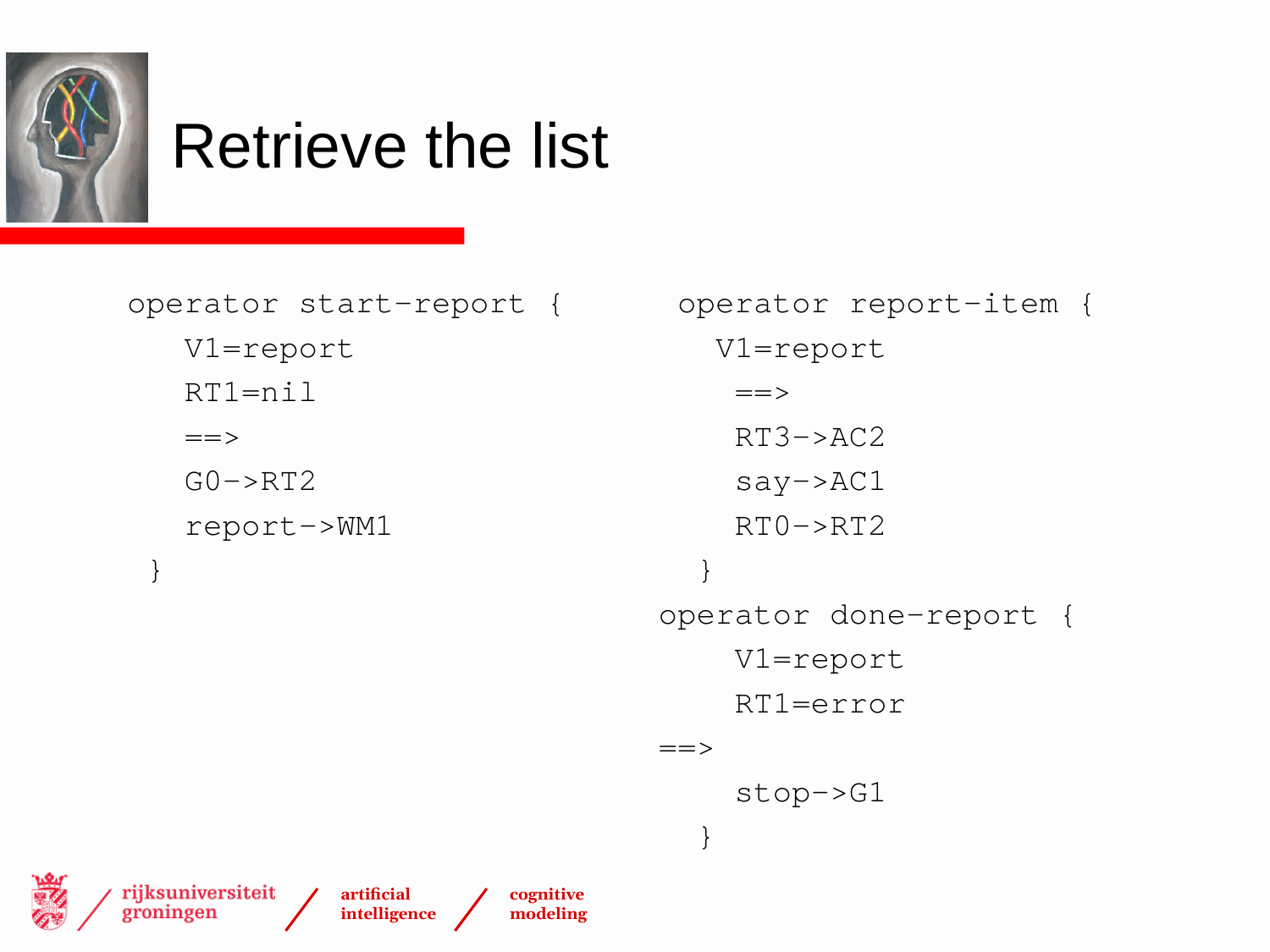

# Retrieve the list
 operator start-report {
    V1=report
    RT1=nil
    ==>
    G0->RT2
    report->WM1
  }
 operator report-item {
   V1=report
    ==>
    RT3->AC2
    say->AC1
    RT0->RT2
  }
operator done-report {
    V1=report
    RT1=error
==>
    stop->G1
  }